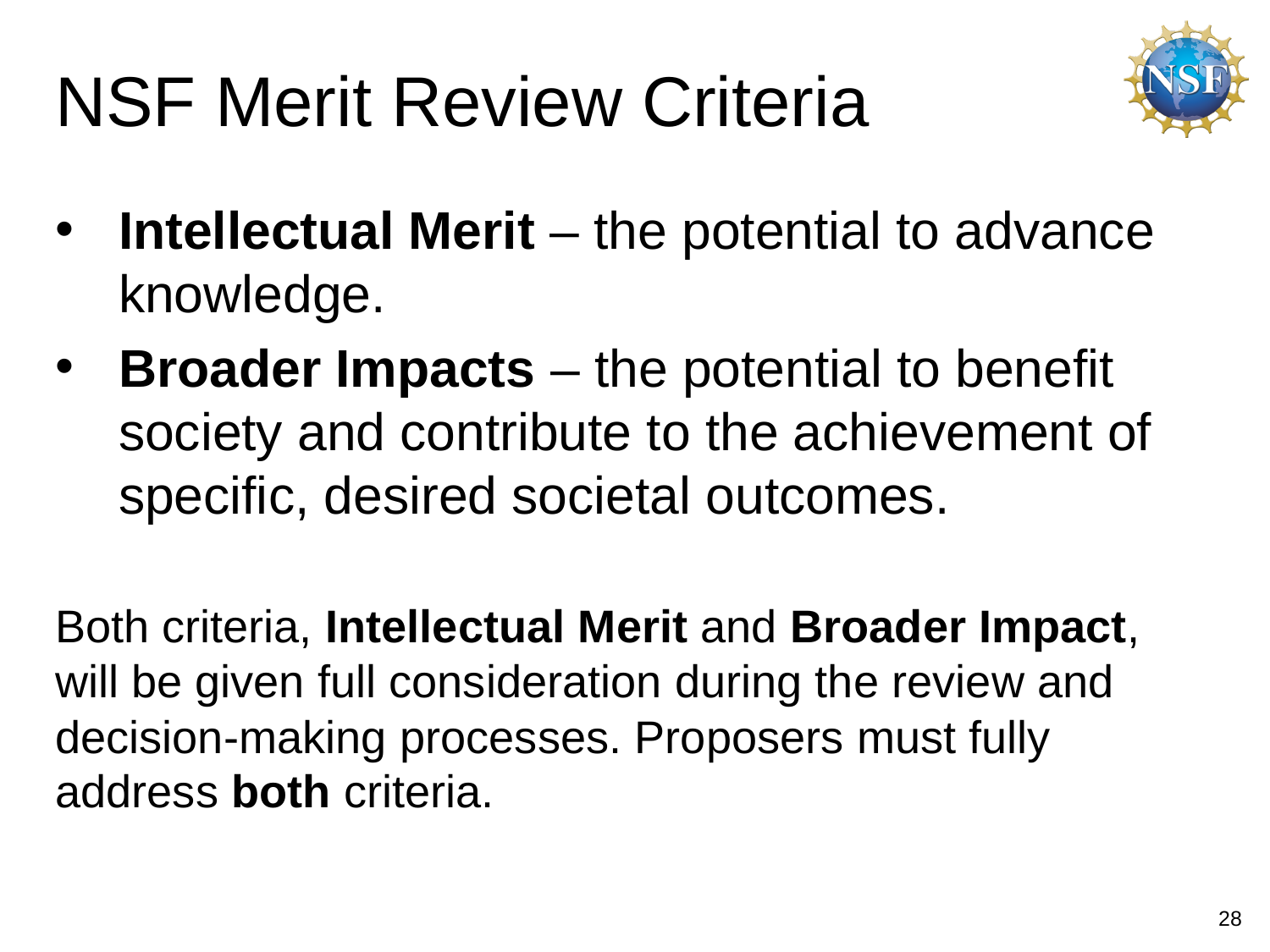

# NSF Merit Review Criteria
Intellectual Merit – the potential to advance knowledge.
Broader Impacts – the potential to benefit society and contribute to the achievement of specific, desired societal outcomes.
Both criteria, Intellectual Merit and Broader Impact, will be given full consideration during the review and decision-making processes. Proposers must fully address both criteria.